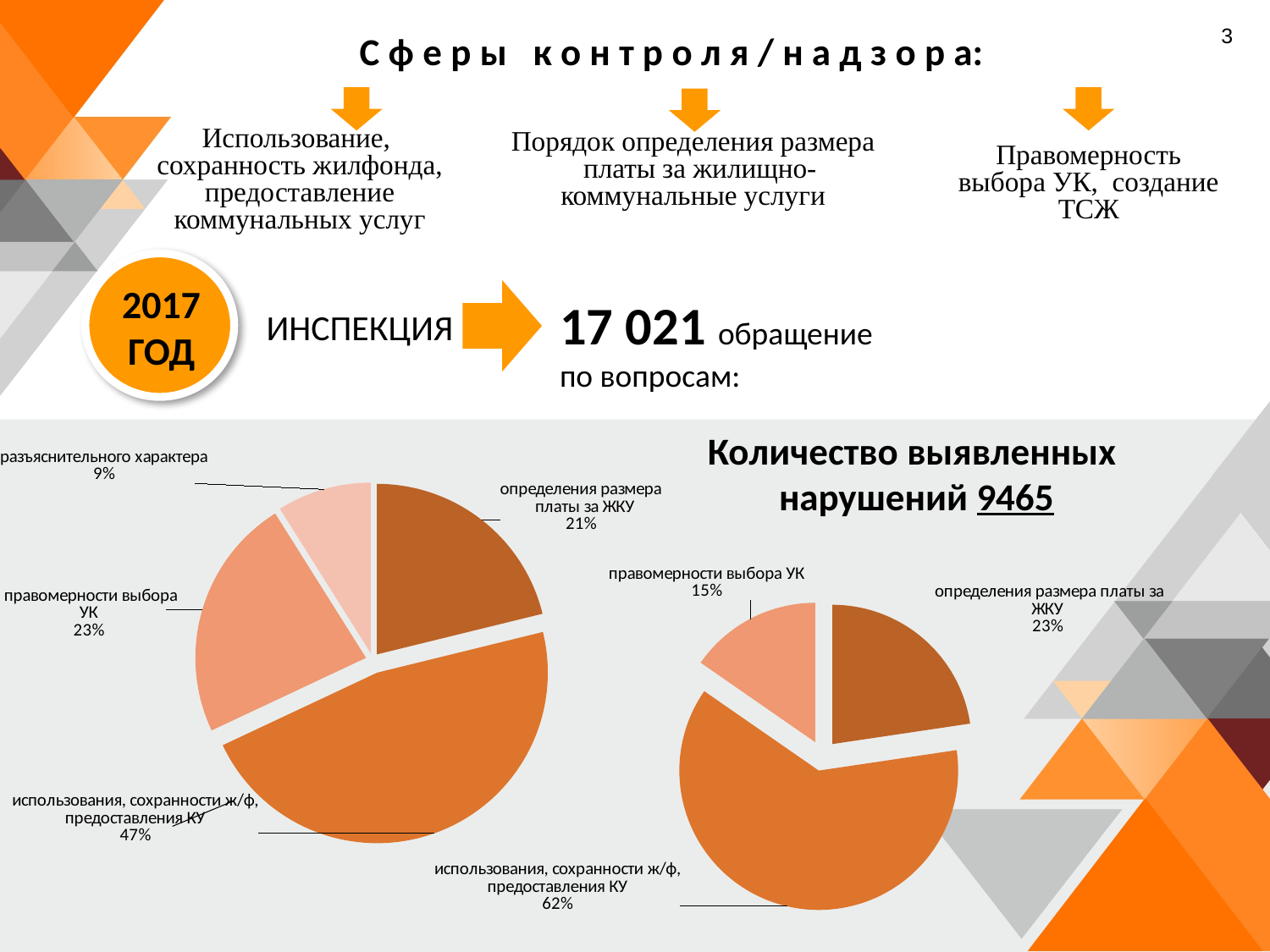

3
С ф е р ы   к о н т р о л я / н а д з о р а:

Использование,  сохранность жилфонда, предоставление коммунальных услуг
Порядок определения размера
  платы за жилищно-коммунальные услуги
Правомерность выбора УК,  создание ТСЖ

2017
ГОД

17 021 обращение
по вопросам:
ИНСПЕКЦИЯ
Количество выявленных
нарушений 9465

### Chart

| Category |  |
|---|---|
| начисление платы | 5562.0 |
| техническое состояние МКД | 12306.0 |
|  управления жилищным фондом | 6059.0 |
| лицензирование и иные | 2349.0 |

### Chart

| Category |  |
|---|---|
| определения размера платы | 2132.0371588293324 |
| использования, сохранности ж/ф, предоставления КУ | 5835.86813548175 |
| правомерности выбора УК | 1444.1828345938834 |